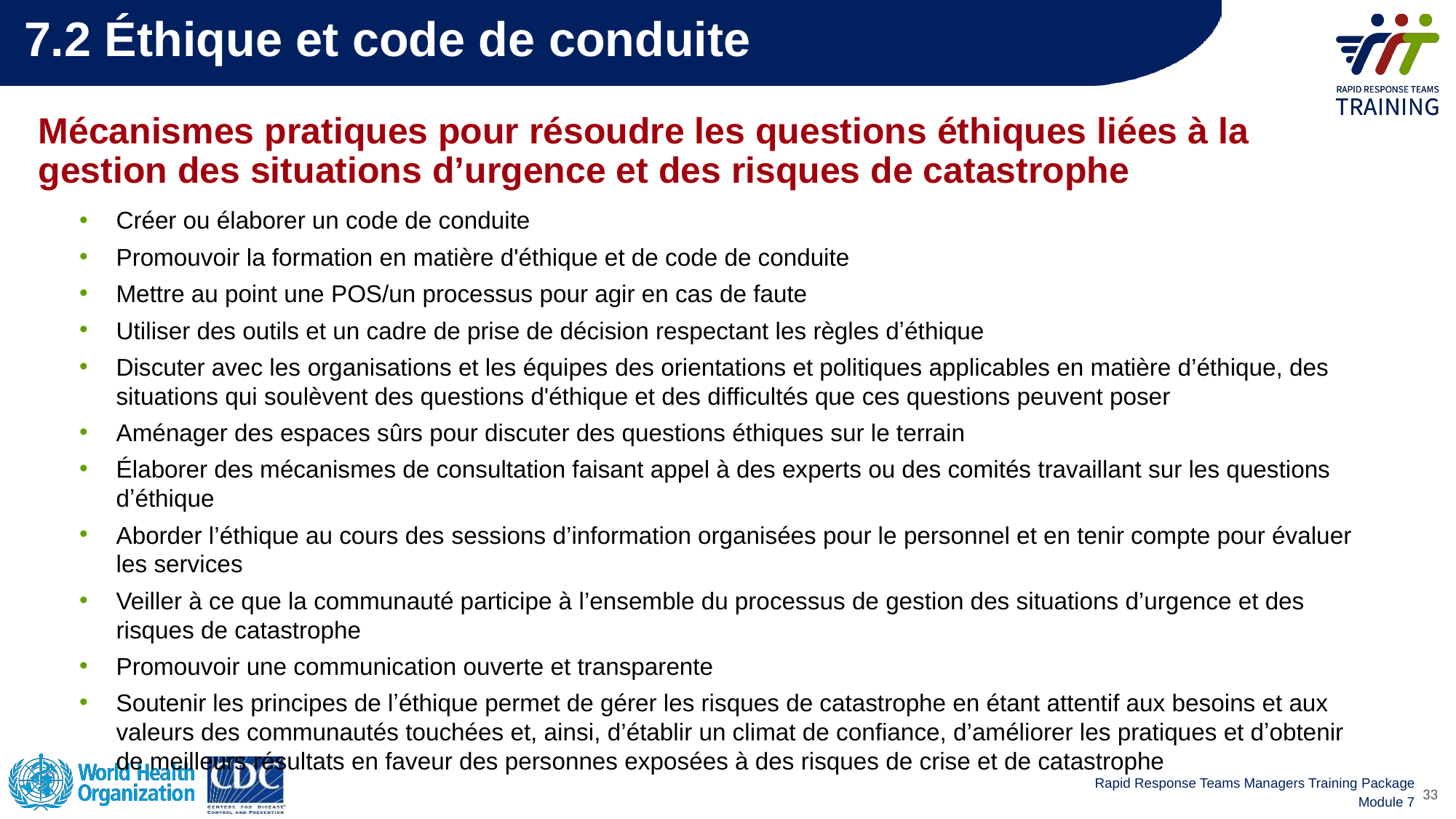

7.2 Éthique et code de conduite
# Mécanismes pratiques pour résoudre les questions éthiques liées à la gestion des situations d’urgence et des risques de catastrophe
Créer ou élaborer un code de conduite
Promouvoir la formation en matière d'éthique et de code de conduite
Mettre au point une POS/un processus pour agir en cas de faute
Utiliser des outils et un cadre de prise de décision respectant les règles dʼéthique
Discuter avec les organisations et les équipes des orientations et politiques applicables en matière d’éthique, des situations qui soulèvent des questions d'éthique et des difficultés que ces questions peuvent poser
Aménager des espaces sûrs pour discuter des questions éthiques sur le terrain
Élaborer des mécanismes de consultation faisant appel à des experts ou des comités travaillant sur les questions dʼéthique
Aborder l’éthique au cours des sessions d’information organisées pour le personnel et en tenir compte pour évaluer les services
Veiller à ce que la communauté participe à l’ensemble du processus de gestion des situations d’urgence et des risques de catastrophe
Promouvoir une communication ouverte et transparente
Soutenir les principes de lʼéthique permet de gérer les risques de catastrophe en étant attentif aux besoins et aux valeurs des communautés touchées et, ainsi, d’établir un climat de confiance, d’améliorer les pratiques et dʼobtenir de meilleurs résultats en faveur des personnes exposées à des risques de crise et de catastrophe

33